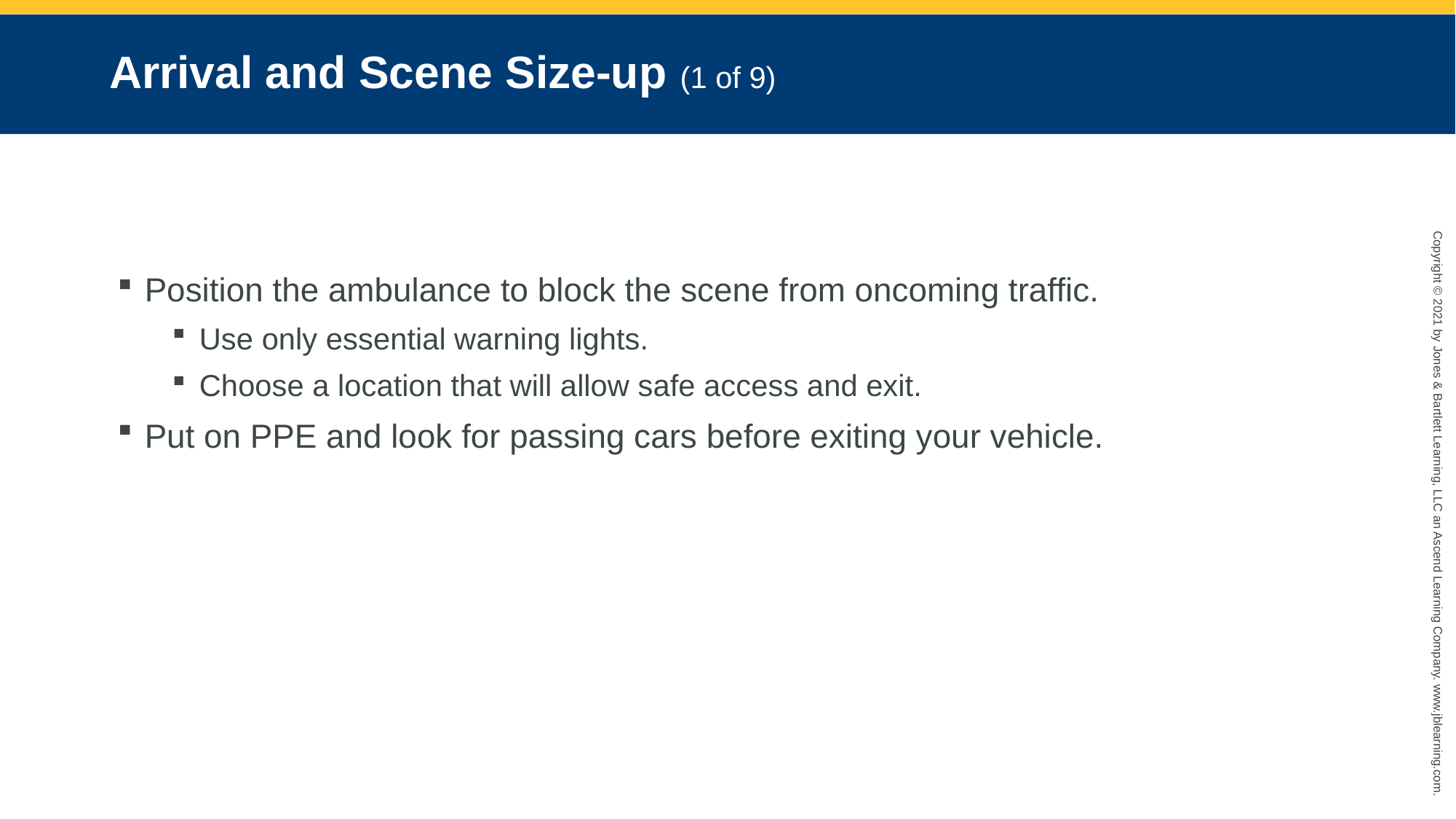

# Arrival and Scene Size-up (1 of 9)
Position the ambulance to block the scene from oncoming traffic.
Use only essential warning lights.
Choose a location that will allow safe access and exit.
Put on PPE and look for passing cars before exiting your vehicle.